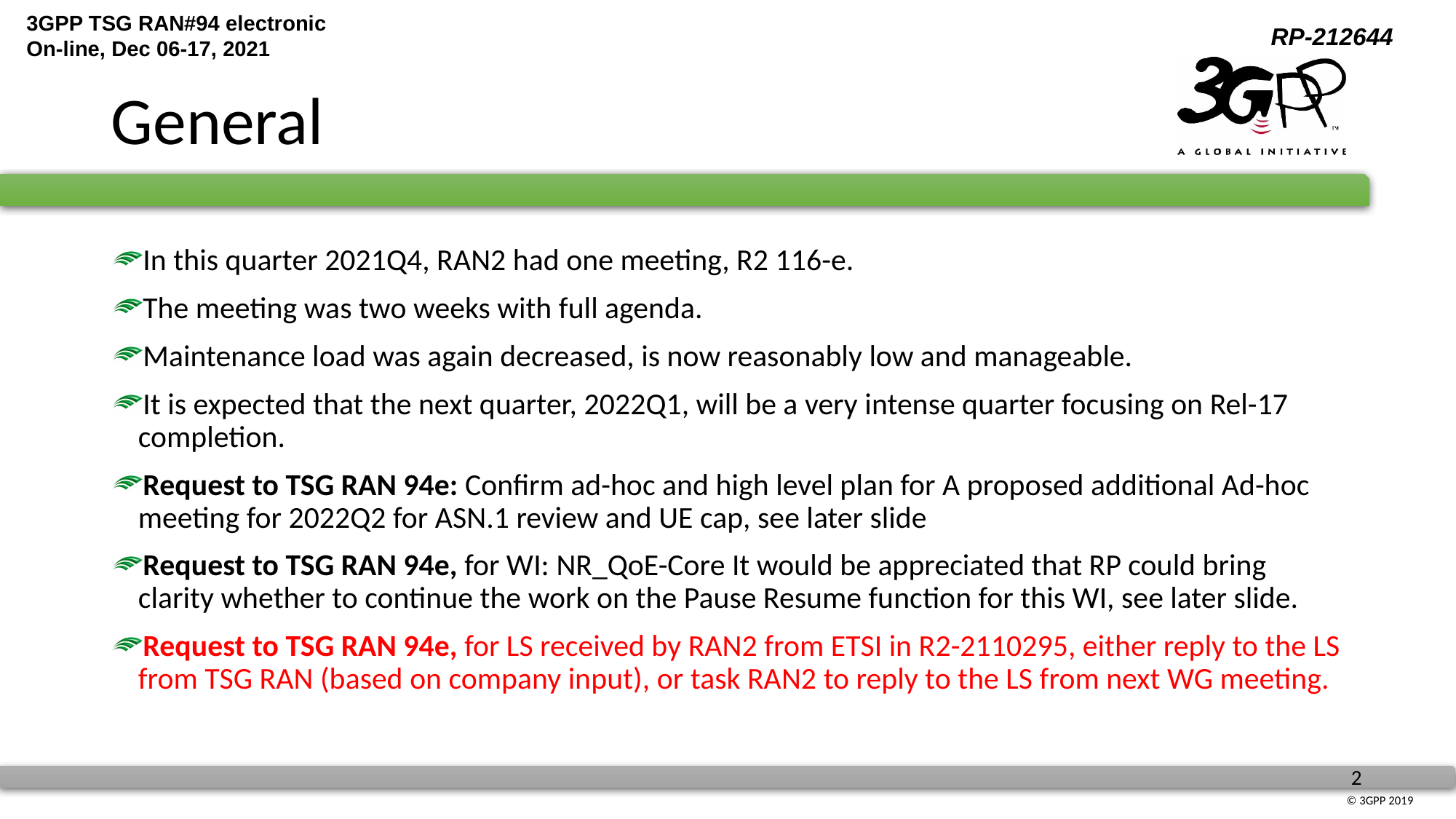

# General
In this quarter 2021Q4, RAN2 had one meeting, R2 116-e.
The meeting was two weeks with full agenda.
Maintenance load was again decreased, is now reasonably low and manageable.
It is expected that the next quarter, 2022Q1, will be a very intense quarter focusing on Rel-17 completion.
Request to TSG RAN 94e: Confirm ad-hoc and high level plan for A proposed additional Ad-hoc meeting for 2022Q2 for ASN.1 review and UE cap, see later slide
Request to TSG RAN 94e, for WI: NR_QoE-Core It would be appreciated that RP could bring clarity whether to continue the work on the Pause Resume function for this WI, see later slide.
Request to TSG RAN 94e, for LS received by RAN2 from ETSI in R2-2110295, either reply to the LS from TSG RAN (based on company input), or task RAN2 to reply to the LS from next WG meeting.